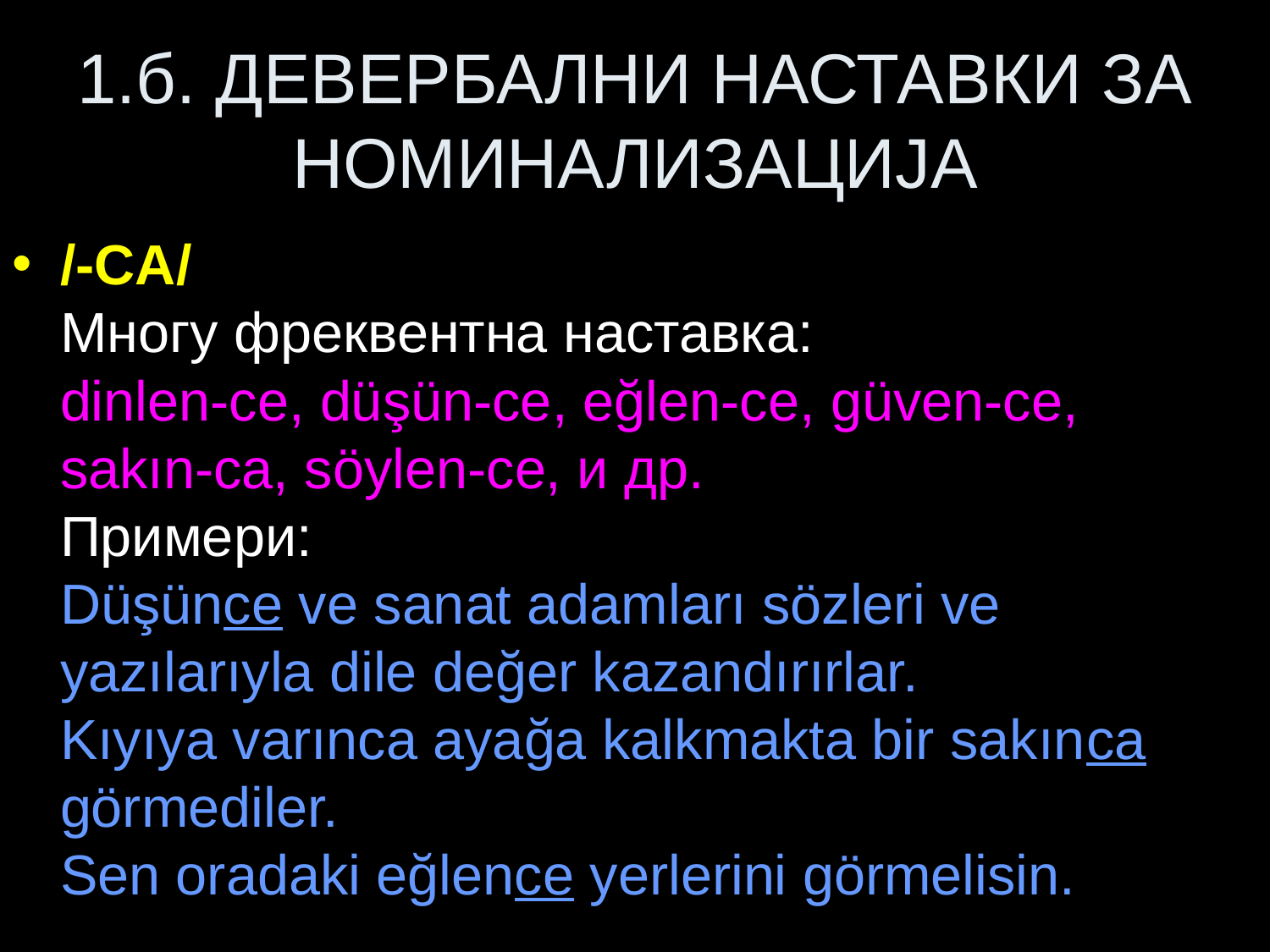

# 1.б. ДЕВЕРБАЛНИ НАСТАВКИ ЗА НОМИНАЛИЗАЦИЈА
/-CA/
Многу фреквентна наставка:
dinlen-ce, düşün-ce, eğlen-ce, güven-ce,
sakın-ca, söylen-ce, и др.
Примери:
Düşünce ve sanat adamları sözleri ve yazılarıyla dile değer kazandırırlar.
Kıyıya varınca ayağa kalkmakta bir sakınca görmediler.
Sen oradaki eğlence yerlerini görmelisin.